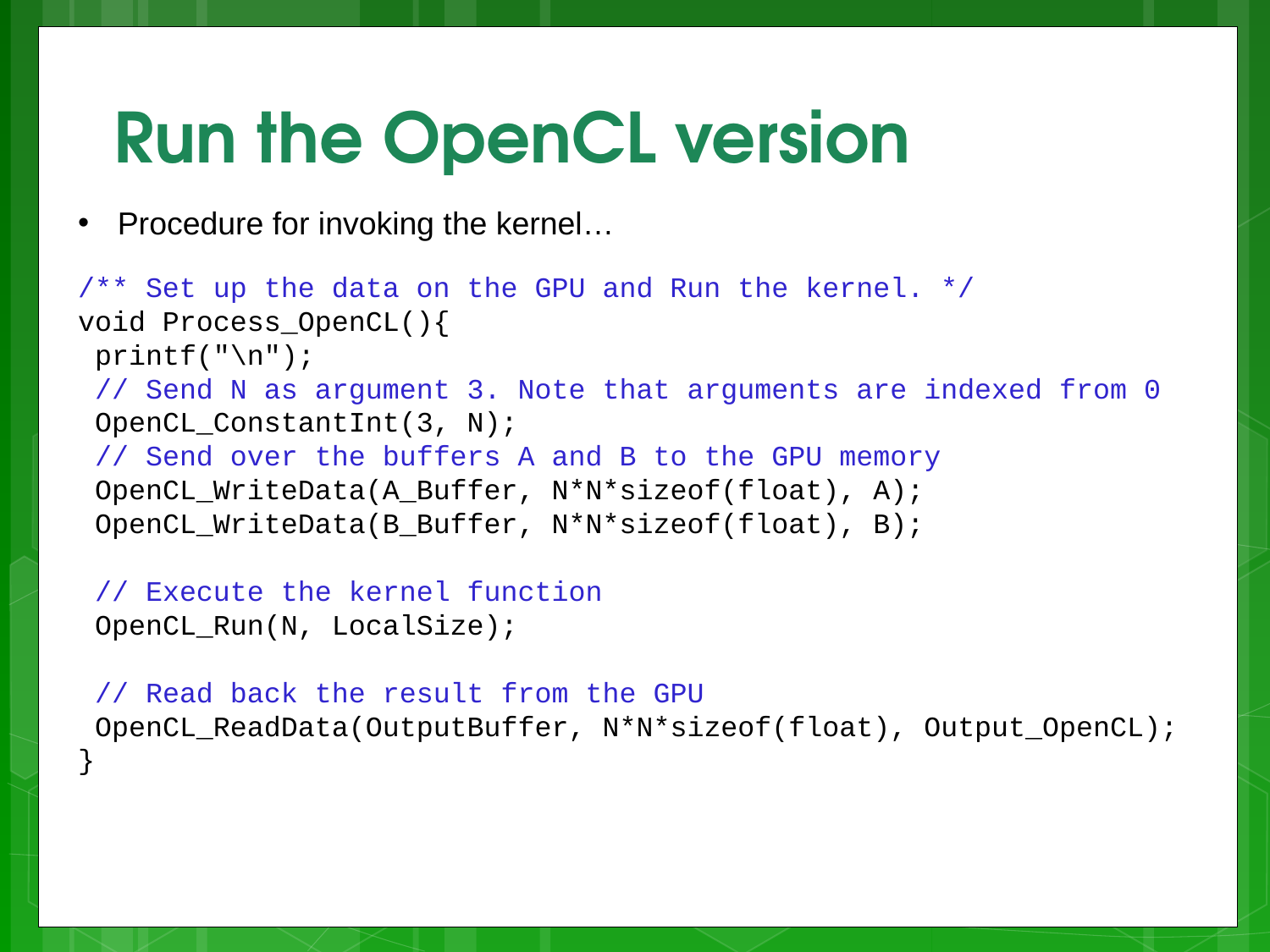

# Run the OpenCL version
Procedure for invoking the kernel…
/** Set up the data on the GPU and Run the kernel. */
void Process_OpenCL(){
 printf("\n");
 // Send N as argument 3. Note that arguments are indexed from 0
 OpenCL_ConstantInt(3, N);
 // Send over the buffers A and B to the GPU memory
 OpenCL_WriteData(A_Buffer, N*N*sizeof(float), A);
 OpenCL_WriteData(B_Buffer, N*N*sizeof(float), B);

 // Execute the kernel function
 OpenCL_Run(N, LocalSize);

 // Read back the result from the GPU
 OpenCL_ReadData(OutputBuffer, N*N*sizeof(float), Output_OpenCL);
}